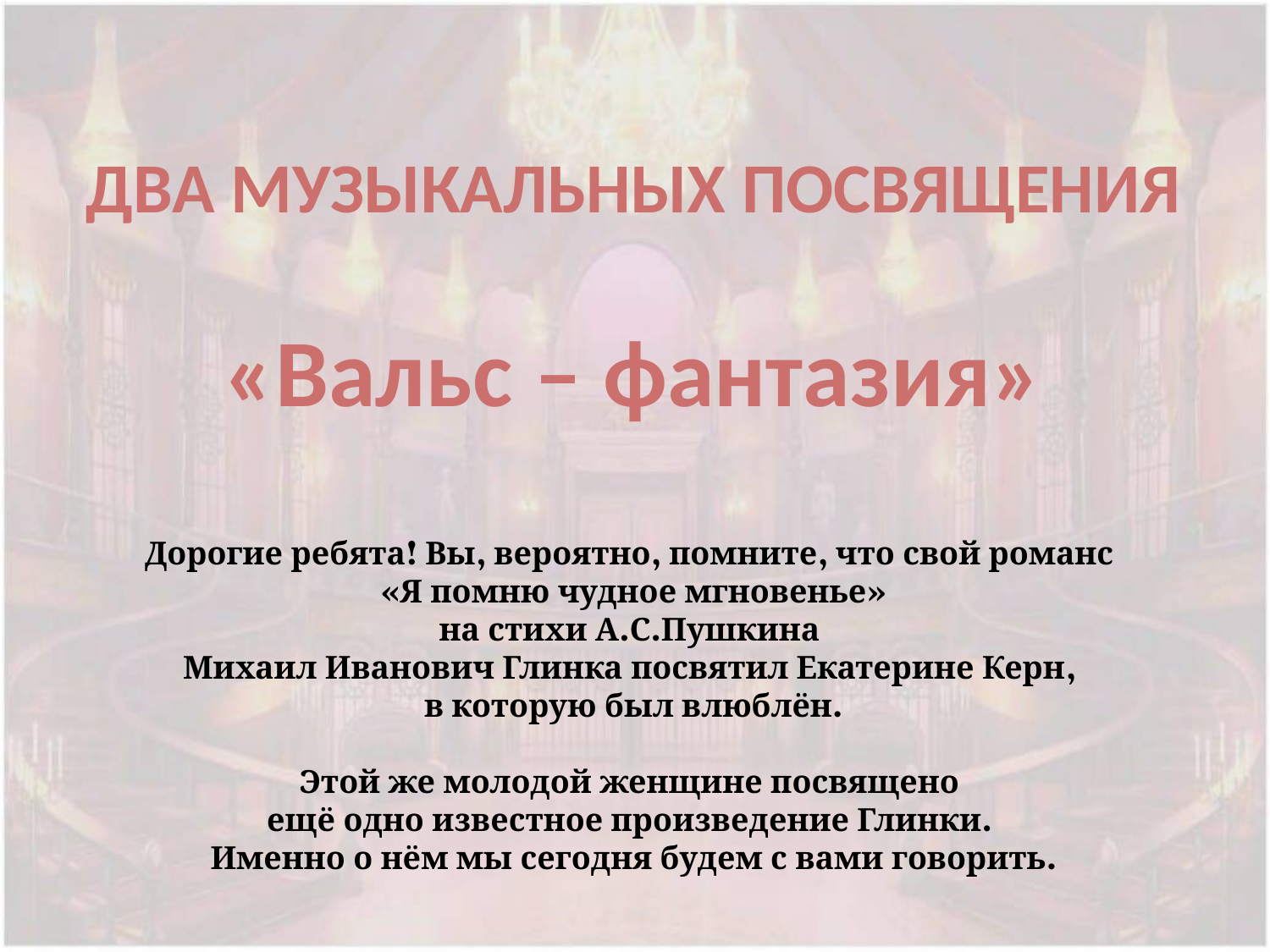

ДВА МУЗЫКАЛЬНЫХ ПОСВЯЩЕНИЯ

«Вальс – фантазия»
Дорогие ребята! Вы, вероятно, помните, что свой романс
«Я помню чудное мгновенье»
на стихи А.С.Пушкина
Михаил Иванович Глинка посвятил Екатерине Керн,
в которую был влюблён.

Этой же молодой женщине посвящено
ещё одно известное произведение Глинки.
Именно о нём мы сегодня будем с вами говорить.